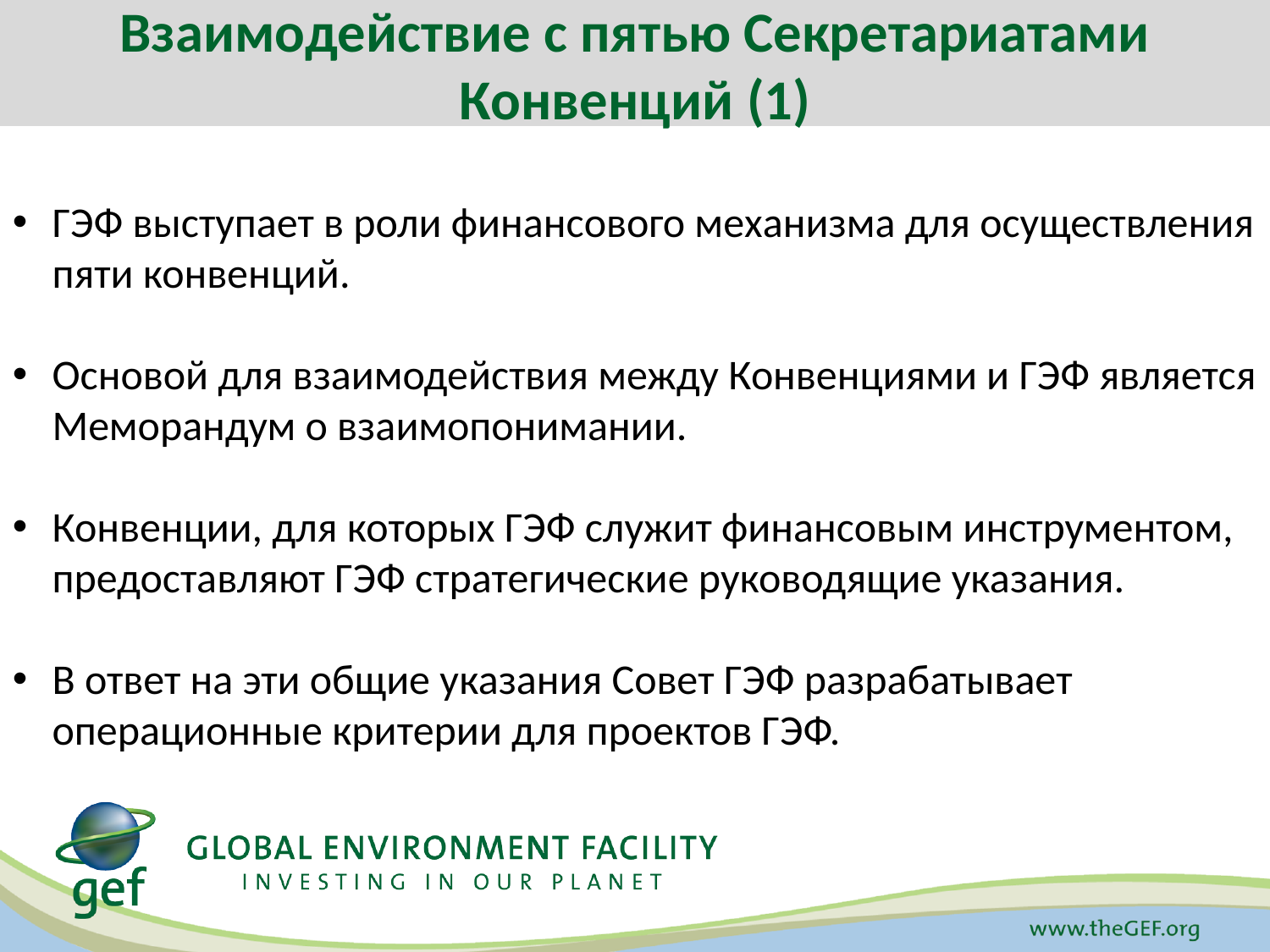

Взаимодействие с пятью Секретариатами Конвенций (1)
ГЭФ выступает в роли финансового механизма для осуществления пяти конвенций.

Основой для взаимодействия между Конвенциями и ГЭФ является Меморандум о взаимопонимании.

Конвенции, для которых ГЭФ служит финансовым инструментом, предоставляют ГЭФ стратегические руководящие указания.

В ответ на эти общие указания Совет ГЭФ разрабатывает операционные критерии для проектов ГЭФ.